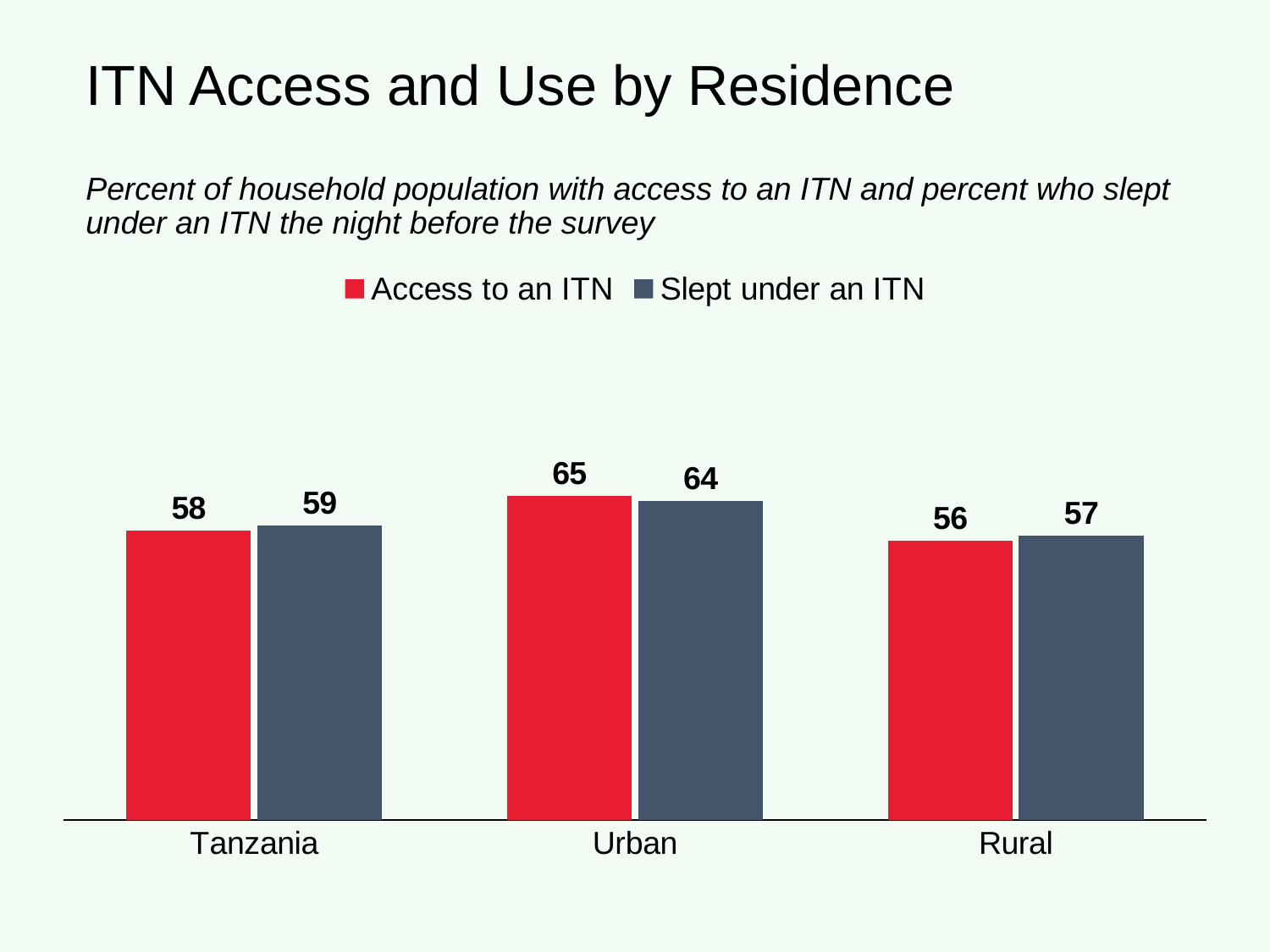

# ITN Access and Use by Residence
Percent of household population with access to an ITN and percent who slept under an ITN the night before the survey

### Chart

| Category | Access to an ITN | Slept under an ITN |
|---|---|---|
| Tanzania | 58.0 | 59.0 |
| Urban | 65.0 | 64.0 |
| Rural | 56.0 | 57.0 |